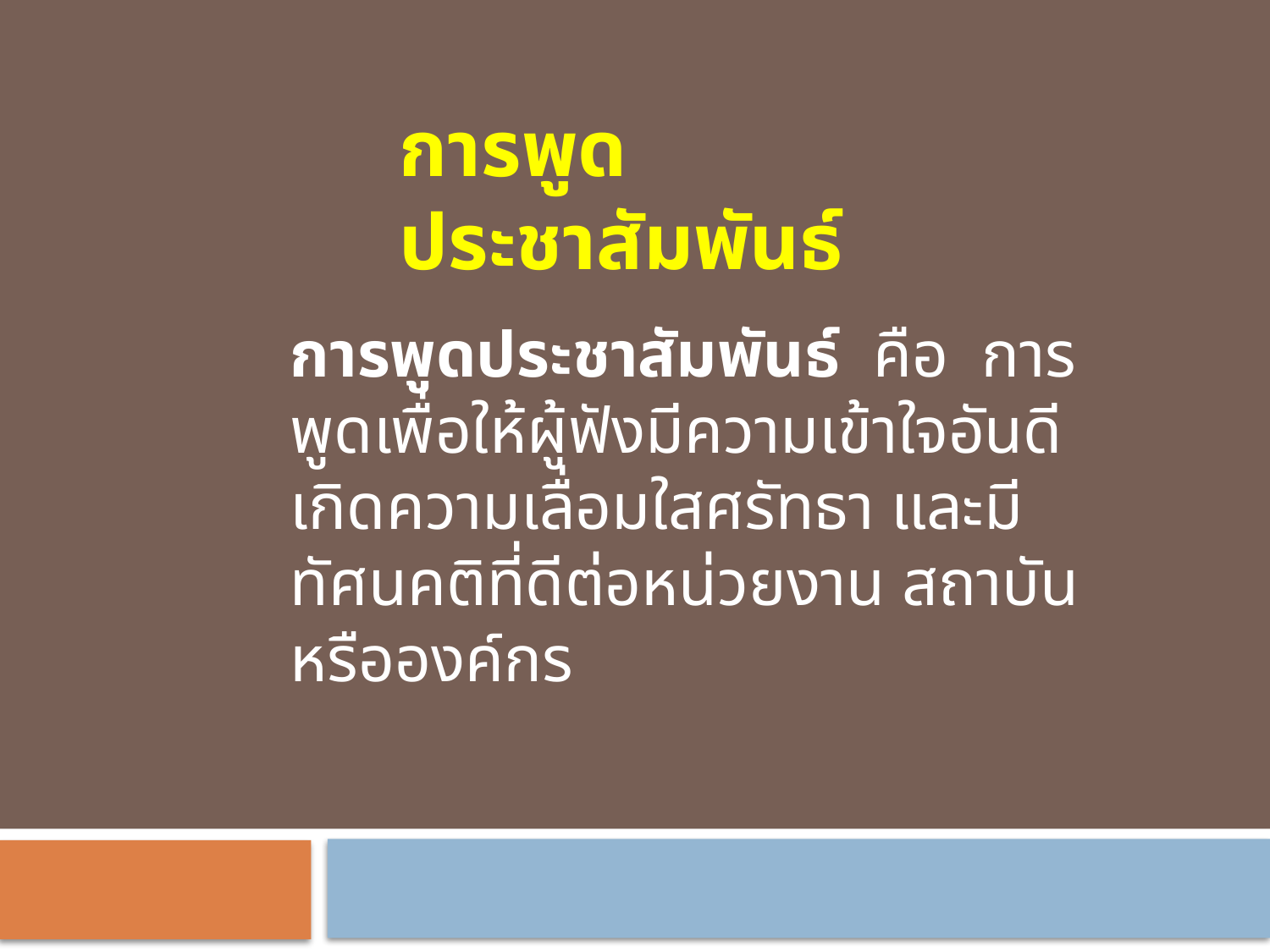

การพูดประชาสัมพันธ์
การพูดประชาสัมพันธ์  คือ  การพูดเพื่อให้ผู้ฟังมีความเข้าใจอันดีเกิดความเลื่อมใสศรัทธา และมีทัศนคติที่ดีต่อหน่วยงาน สถาบัน หรือองค์กร